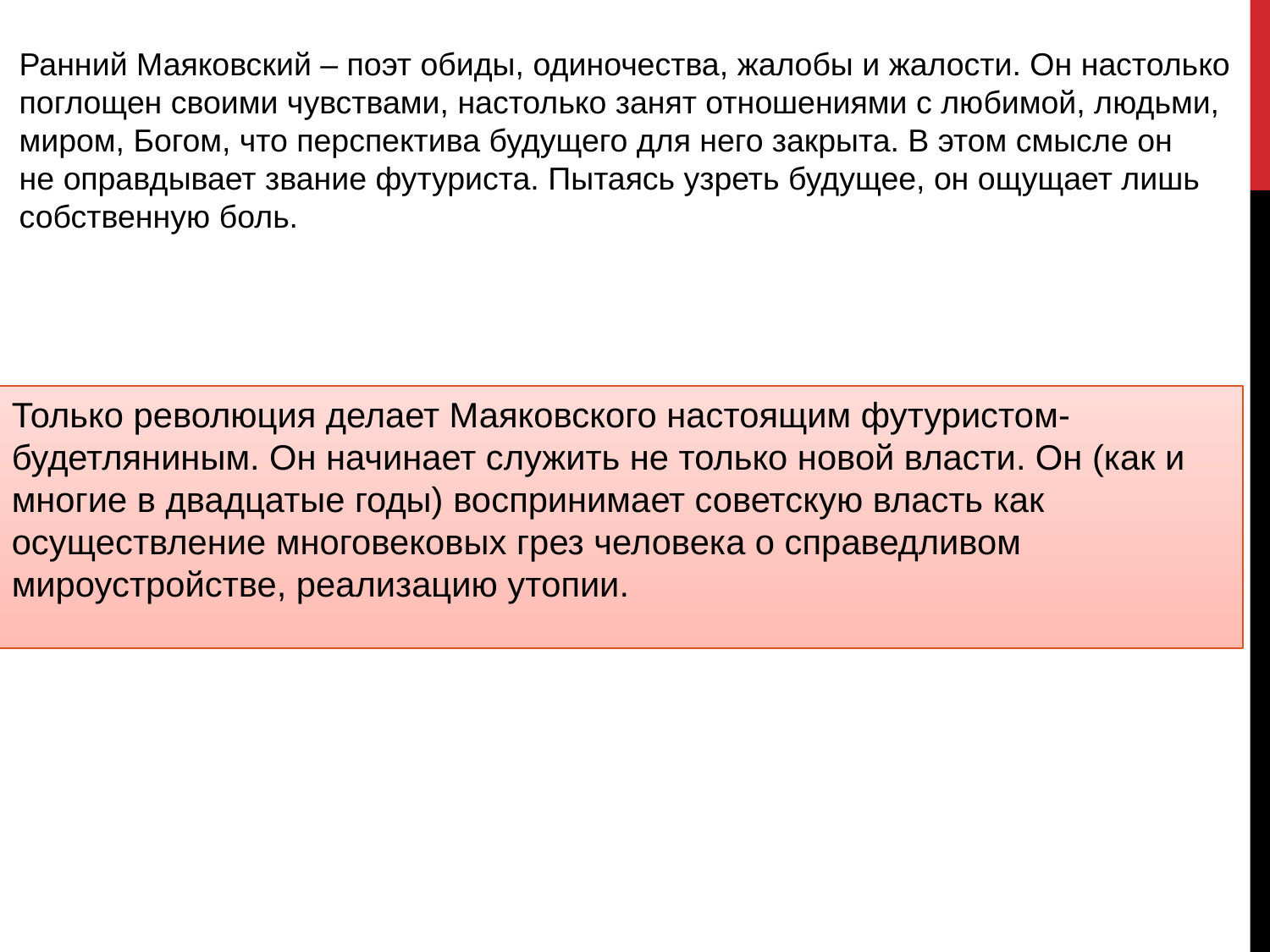

Ранний Маяковский – поэт обиды, одиночества, жалобы и жалости. Он настолько
поглощен своими чувствами, настолько занят отношениями с любимой, людьми,
миром, Богом, что перспектива будущего для него закрыта. В этом смысле он
не оправдывает звание футуриста. Пытаясь узреть будущее, он ощущает лишь
собственную боль.
Только революция делает Маяковского настоящим футуристом-будетляниным. Он начинает служить не только новой власти. Он (как и многие в двадцатые годы) воспринимает советскую власть как осуществление многовековых грез человека о справедливом мироустройстве, реализацию утопии.